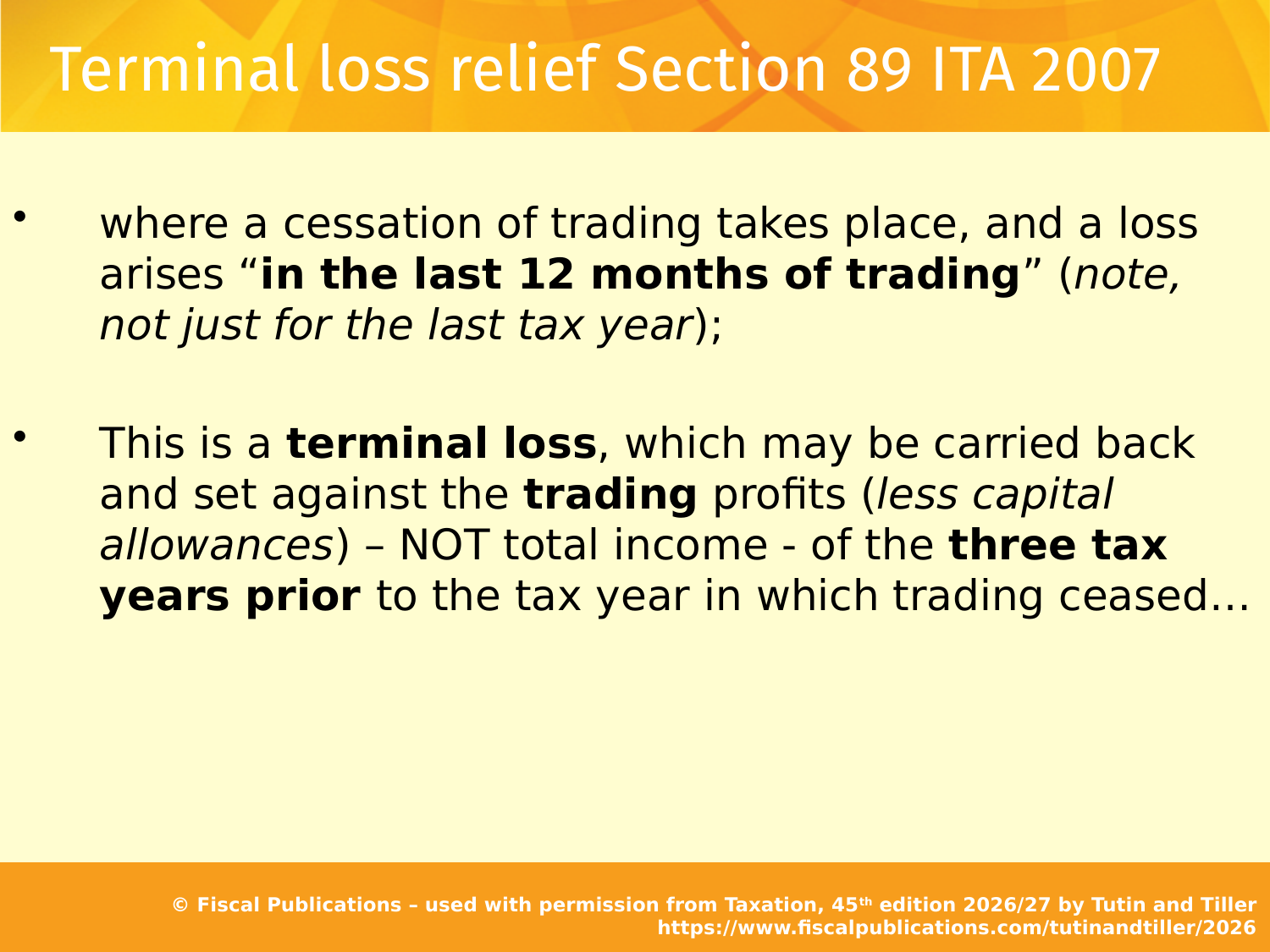

# Terminal loss relief Section 89 ITA 2007

where a cessation of trading takes place, and a loss arises “in the last 12 months of trading” (note, not just for the last tax year);

This is a terminal loss, which may be carried back and set against the trading profits (less capital allowances) – NOT total income - of the three tax years prior to the tax year in which trading ceased…